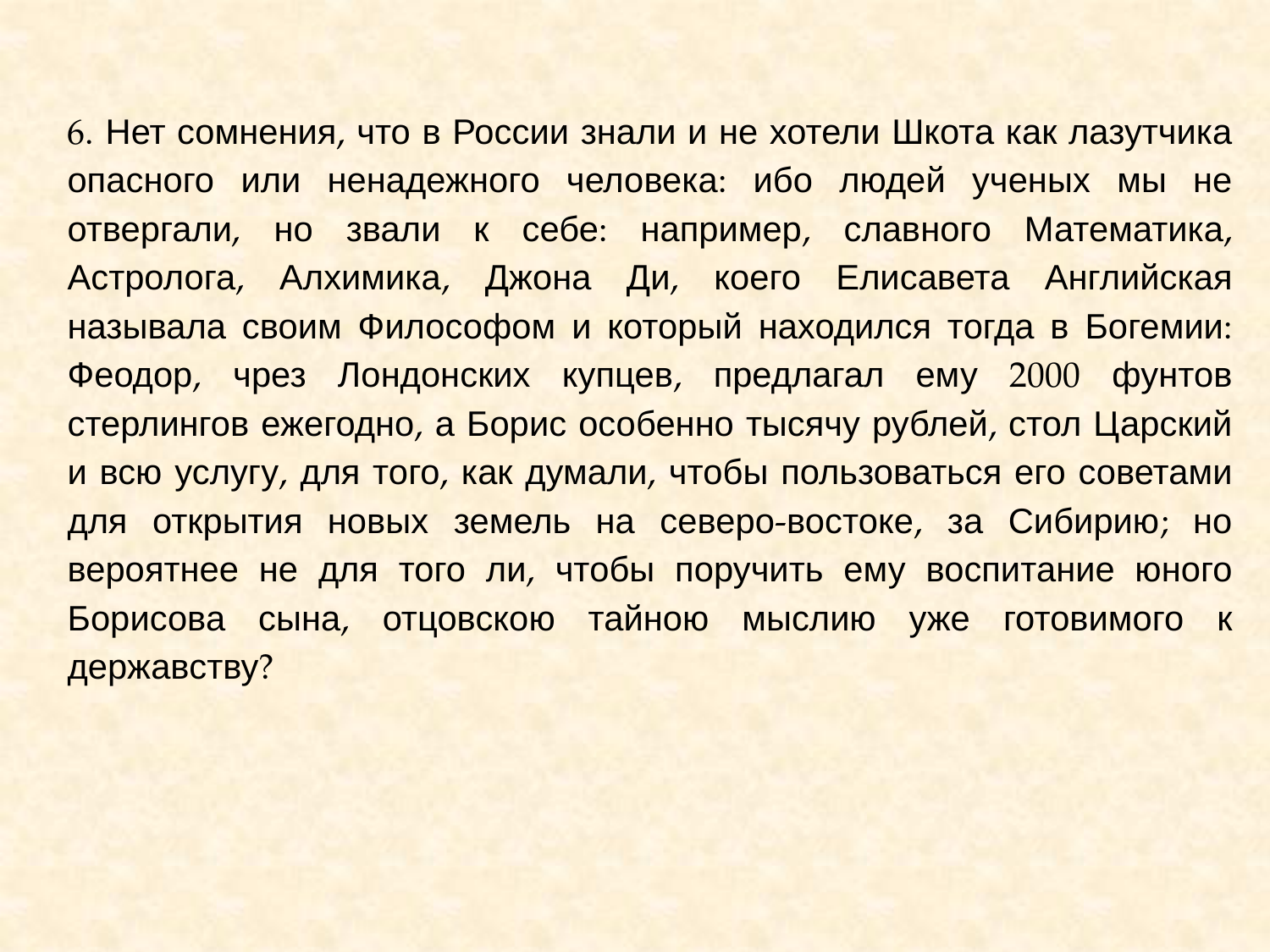

6. Нет сомнения, что в России знали и не хотели Шкота как лазутчика опасного или ненадежного человека: ибо людей ученых мы не отвергали, но звали к себе: например, славного Математика, Астролога, Алхимика, Джона Ди, коего Елисавета Английская называла своим Философом и который находился тогда в Богемии: Феодор, чрез Лондонских купцев, предлагал ему 2000 фунтов стерлингов ежегодно, а Борис особенно тысячу рублей, стол Царский и всю услугу, для того, как думали, чтобы пользоваться его советами для открытия новых земель на северо-востоке, за Сибирию; но вероятнее не для того ли, чтобы поручить ему воспитание юного Борисова сына, отцовскою тайною мыслию уже готовимого к державству?